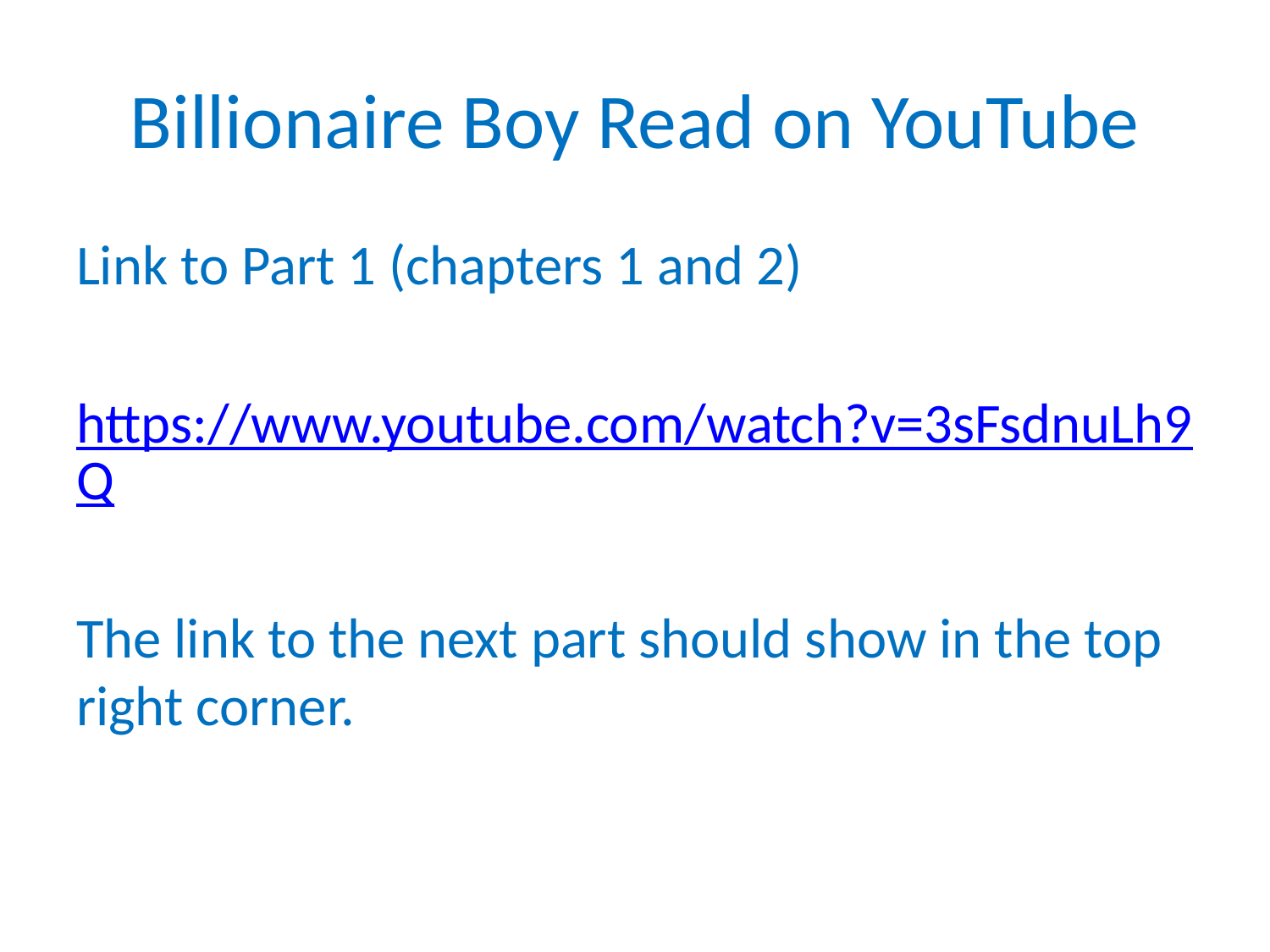

# Billionaire Boy Read on YouTube
Link to Part 1 (chapters 1 and 2)

https://www.youtube.com/watch?v=3sFsdnuLh9Q

The link to the next part should show in the top right corner.